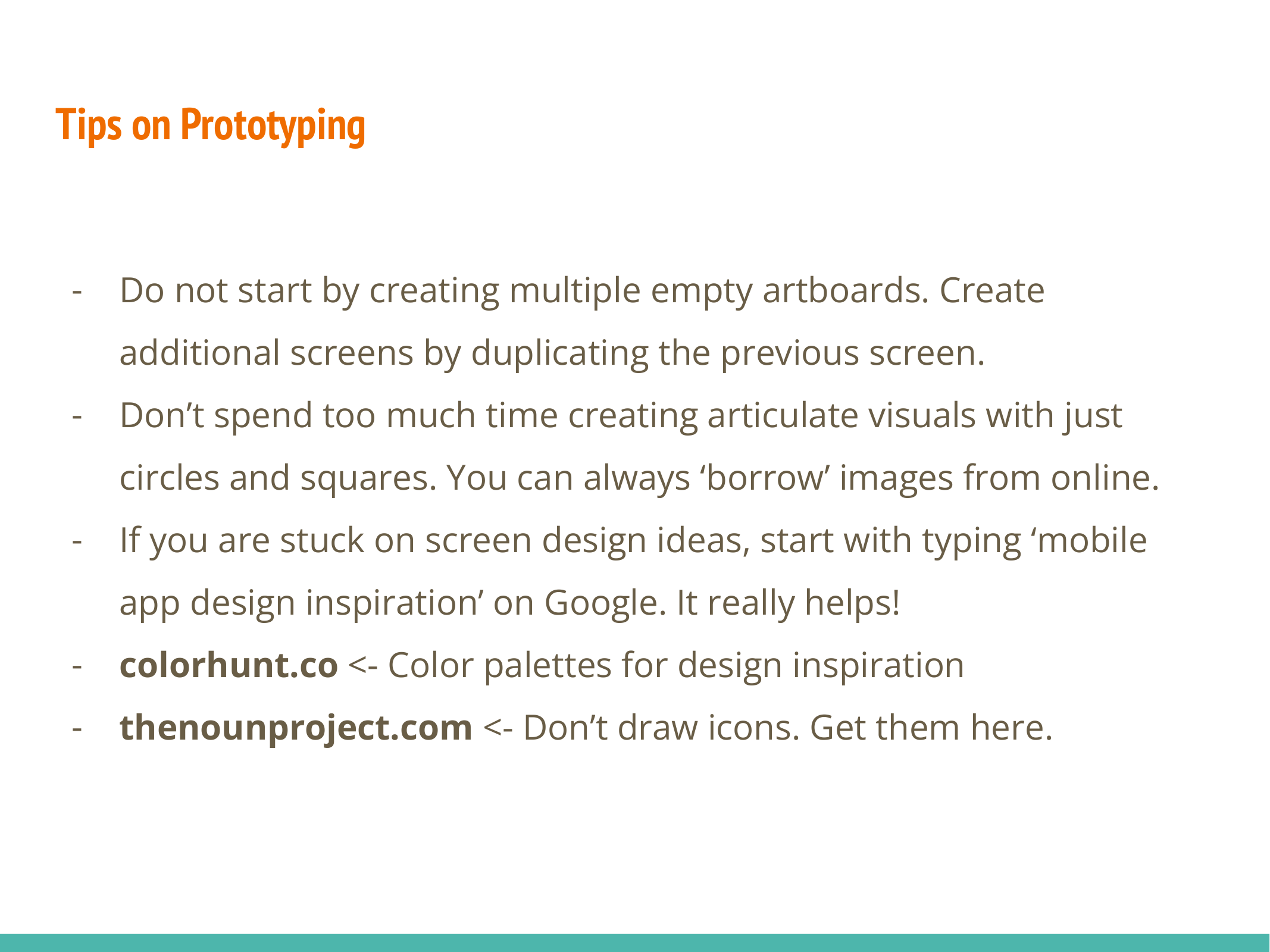

# Tips on Prototyping
Do not start by creating multiple empty artboards. Create additional screens by duplicating the previous screen.
Don’t spend too much time creating articulate visuals with just circles and squares. You can always ‘borrow’ images from online.
If you are stuck on screen design ideas, start with typing ‘mobile app design inspiration’ on Google. It really helps!
colorhunt.co <- Color palettes for design inspiration
thenounproject.com <- Don’t draw icons. Get them here.